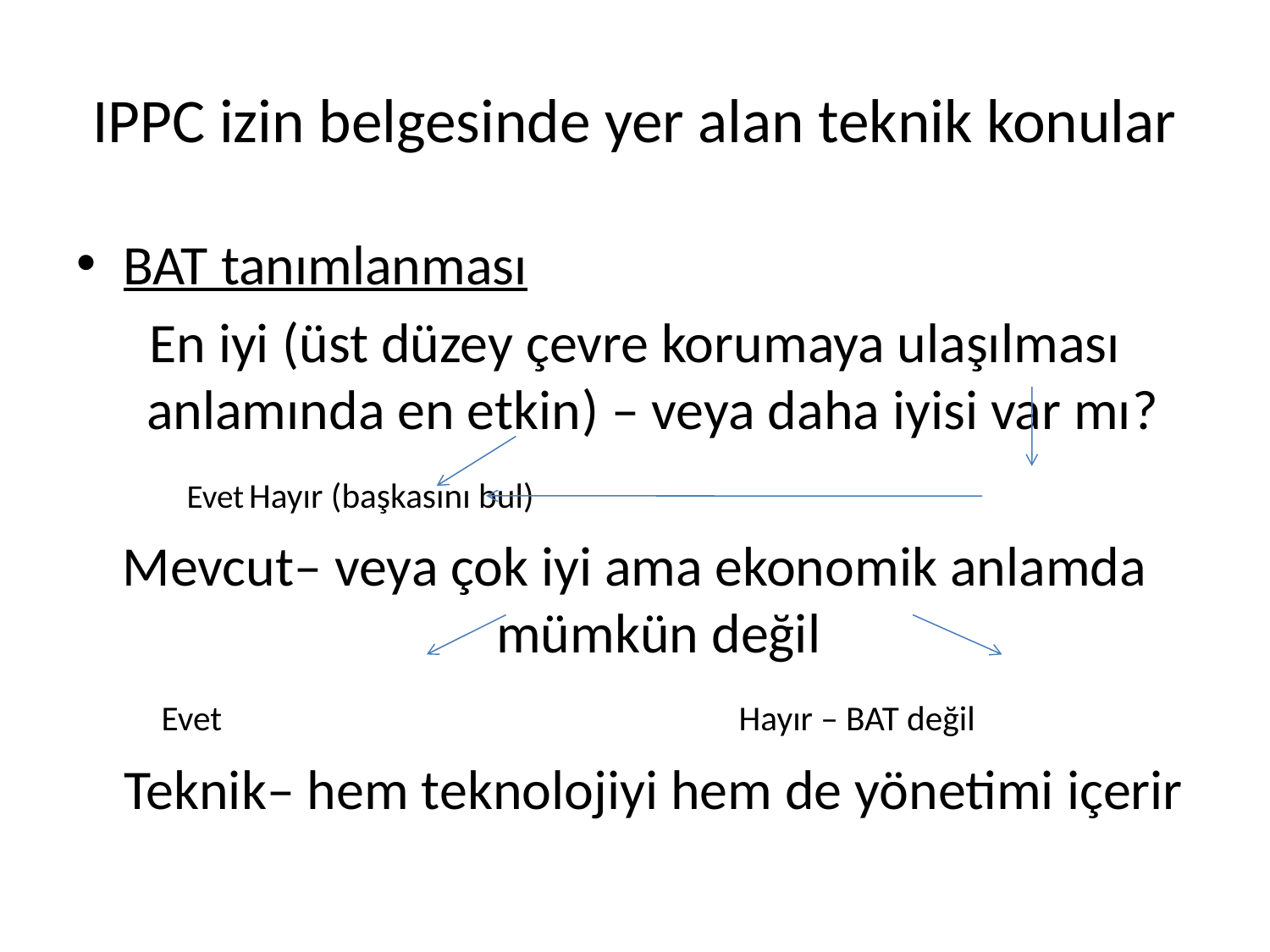

# IPPC izin belgesinde yer alan teknik konular
BAT tanımlanması
En iyi (üst düzey çevre korumaya ulaşılması anlamında en etkin) – veya daha iyisi var mı?
			     Evet				Hayır (başkasını bul)
Mevcut– veya çok iyi ama ekonomik anlamda mümkün değil
			   Evet                                                                  Hayır – BAT değil
   Teknik– hem teknolojiyi hem de yönetimi içerir